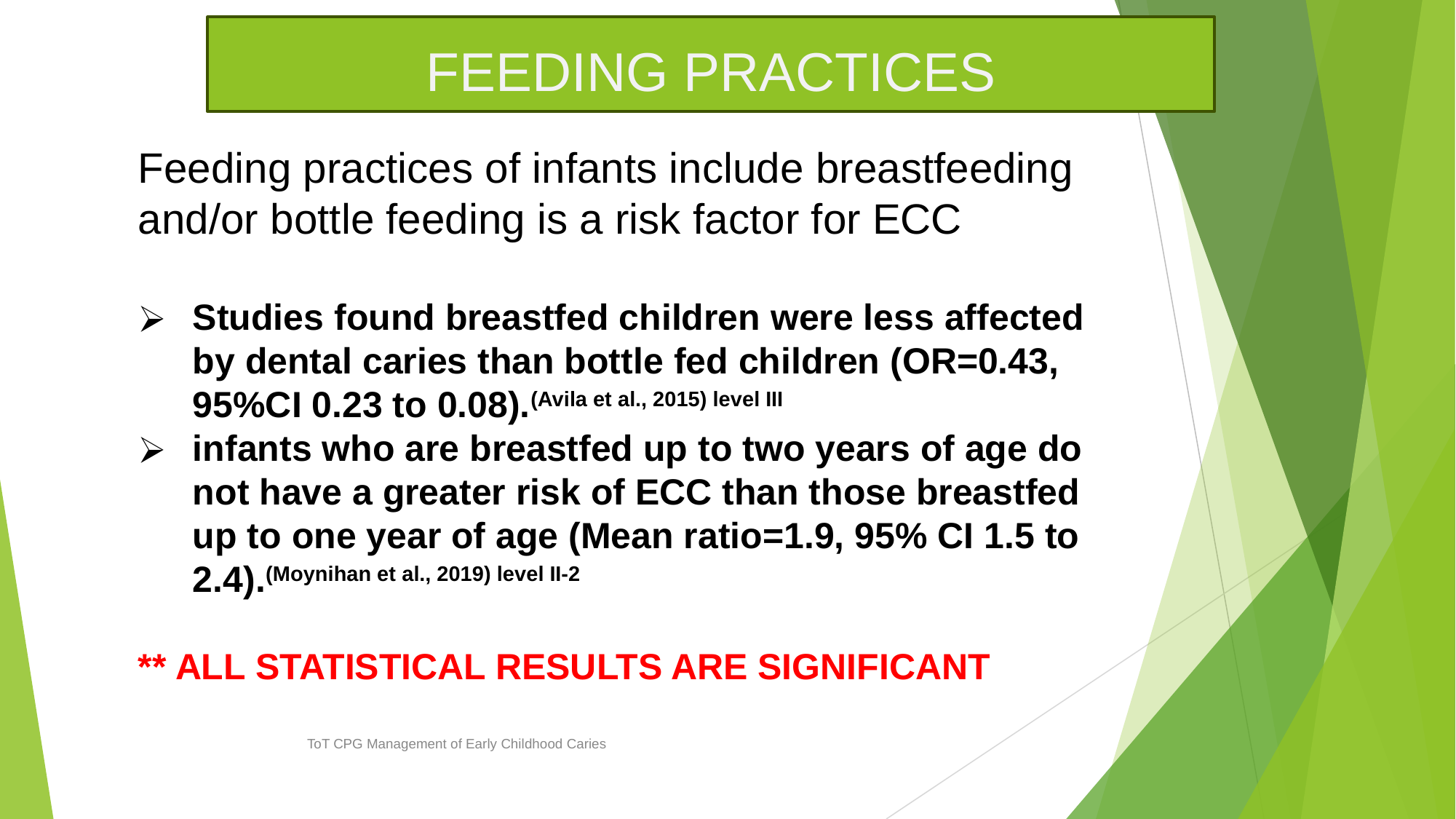

FEEDING PRACTICES
Feeding practices of infants include breastfeeding and/or bottle feeding is a risk factor for ECC

Studies found breastfed children were less affected by dental caries than bottle fed children (OR=0.43, 95%CI 0.23 to 0.08).(Avila et al., 2015) level III
infants who are breastfed up to two years of age do not have a greater risk of ECC than those breastfed up to one year of age (Mean ratio=1.9, 95% CI 1.5 to 2.4).(Moynihan et al., 2019) level II-2

** ALL STATISTICAL RESULTS ARE SIGNIFICANT
ToT CPG Management of Early Childhood Caries